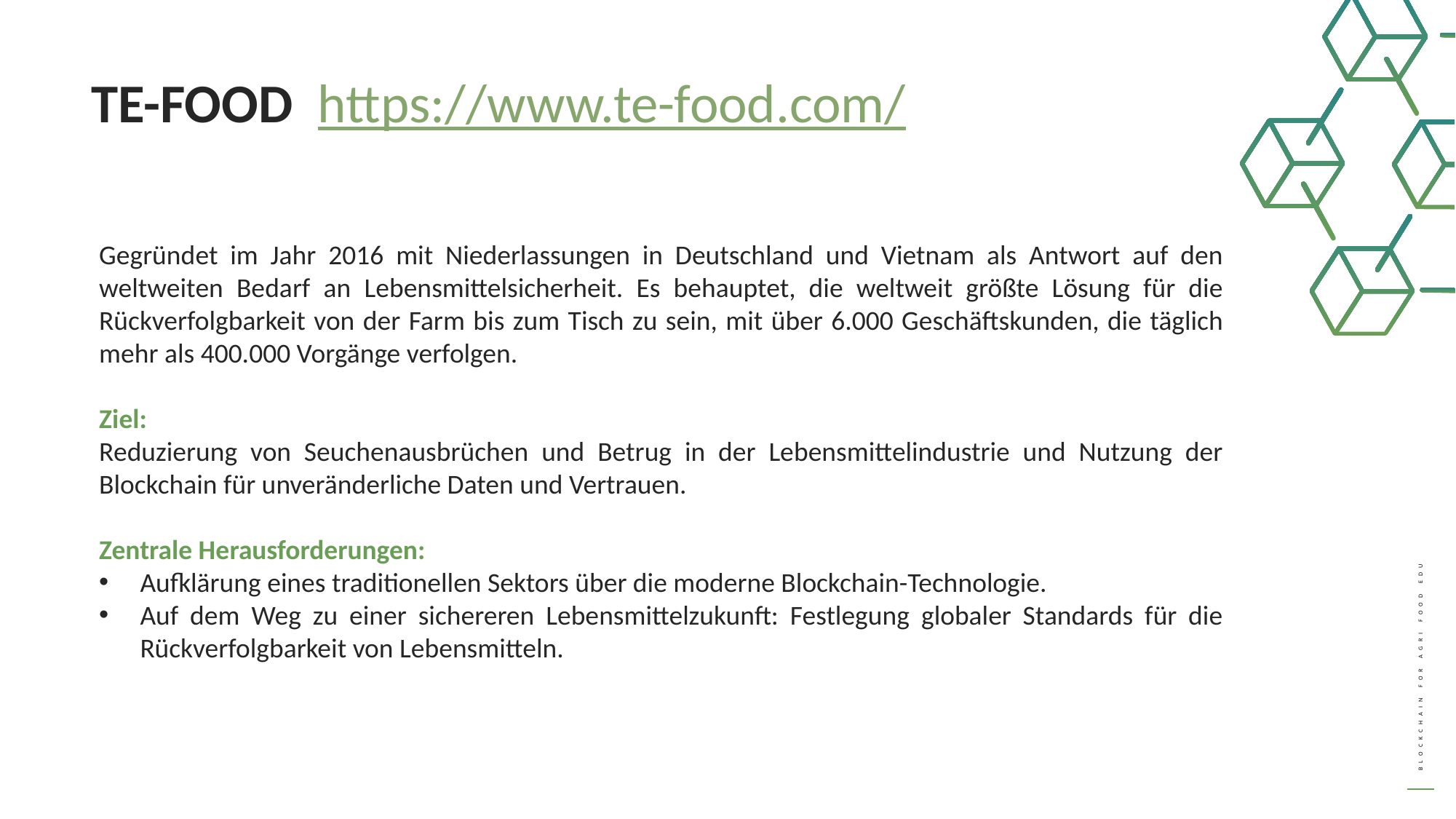

TE-FOOD  https://www.te-food.com/
Gegründet im Jahr 2016 mit Niederlassungen in Deutschland und Vietnam als Antwort auf den weltweiten Bedarf an Lebensmittelsicherheit. Es behauptet, die weltweit größte Lösung für die Rückverfolgbarkeit von der Farm bis zum Tisch zu sein, mit über 6.000 Geschäftskunden, die täglich mehr als 400.000 Vorgänge verfolgen.

Ziel:
Reduzierung von Seuchenausbrüchen und Betrug in der Lebensmittelindustrie und Nutzung der Blockchain für unveränderliche Daten und Vertrauen.

Zentrale Herausforderungen:
Aufklärung eines traditionellen Sektors über die moderne Blockchain-Technologie.
Auf dem Weg zu einer sichereren Lebensmittelzukunft: Festlegung globaler Standards für die Rückverfolgbarkeit von Lebensmitteln.